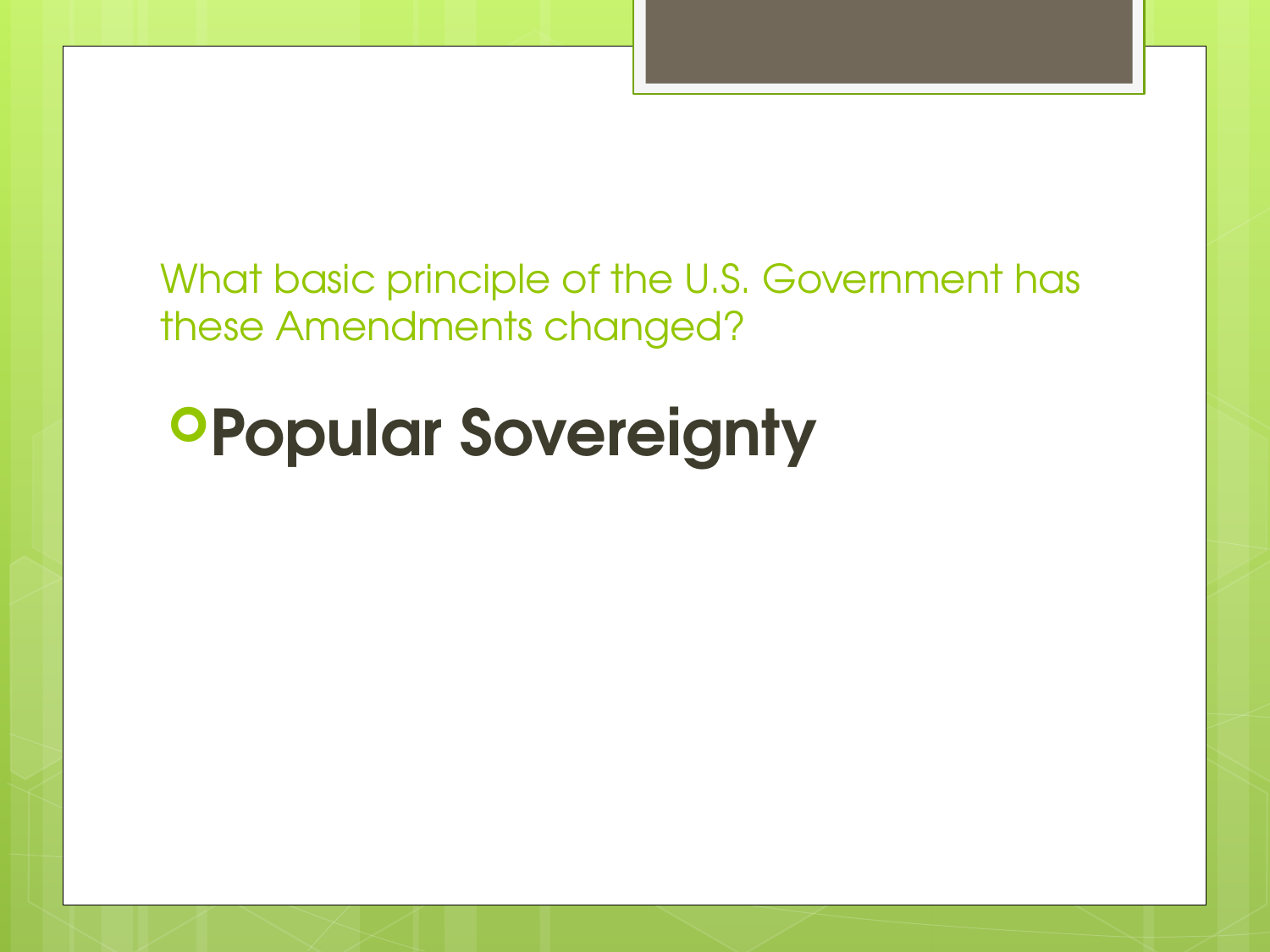

# What basic principle of the U.S. Government has these Amendments changed?

Popular Sovereignty